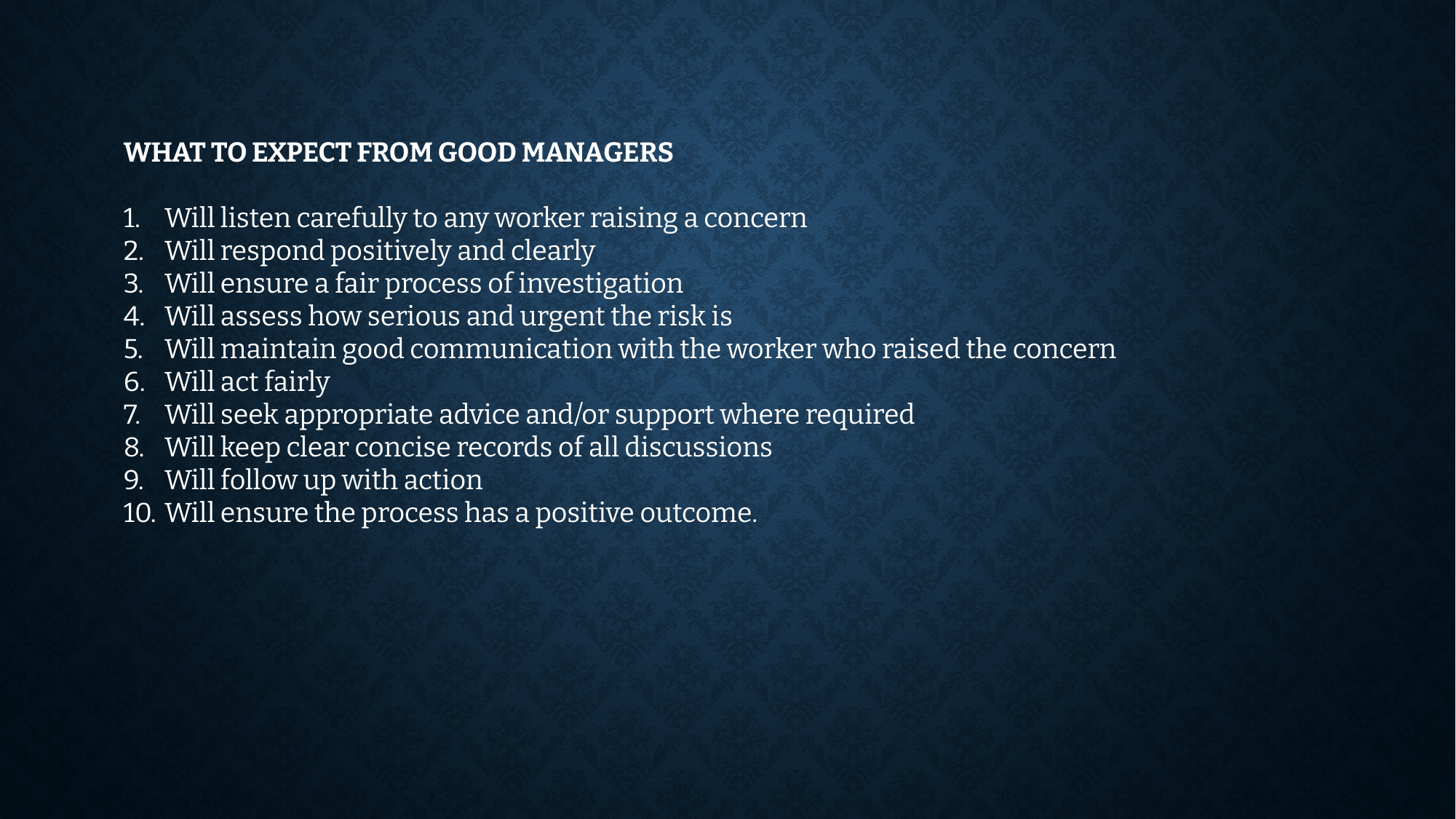

WHAT TO EXPECT FROM GOOD MANAGERS

Will listen carefully to any worker raising a concern
Will respond positively and clearly
Will ensure a fair process of investigation
Will assess how serious and urgent the risk is
Will maintain good communication with the worker who raised the concern
Will act fairly
Will seek appropriate advice and/or support where required
Will keep clear concise records of all discussions
Will follow up with action
Will ensure the process has a positive outcome.